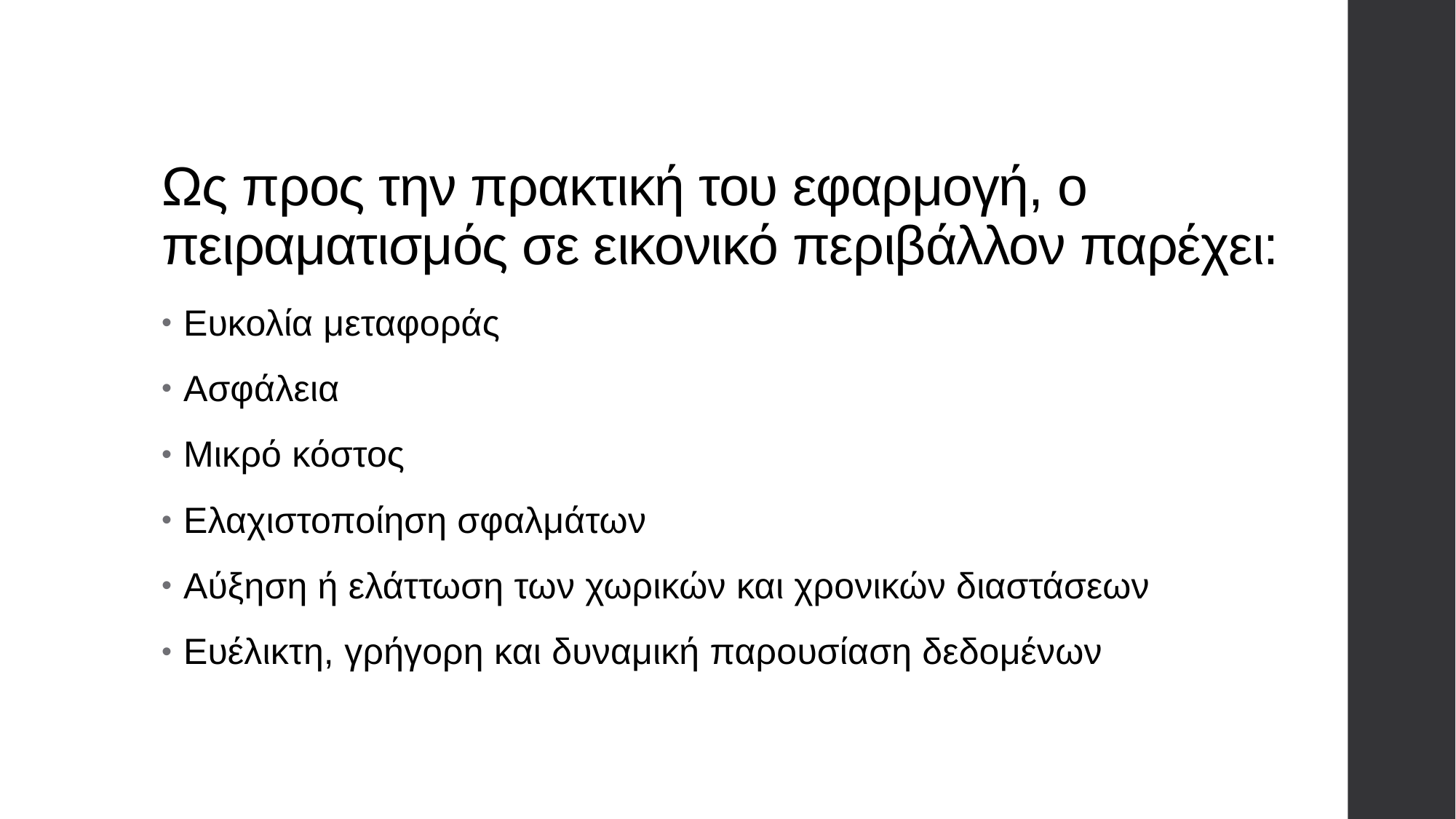

# Ως προς την πρακτική του εφαρμογή, ο πειραματισμός σε εικονικό περιβάλλον παρέχει:
Ευκολία μεταφοράς
Ασφάλεια
Μικρό κόστος
Ελαχιστοποίηση σφαλμάτων
Αύξηση ή ελάττωση των χωρικών και χρονικών διαστάσεων
Ευέλικτη, γρήγορη και δυναμική παρουσίαση δεδομένων